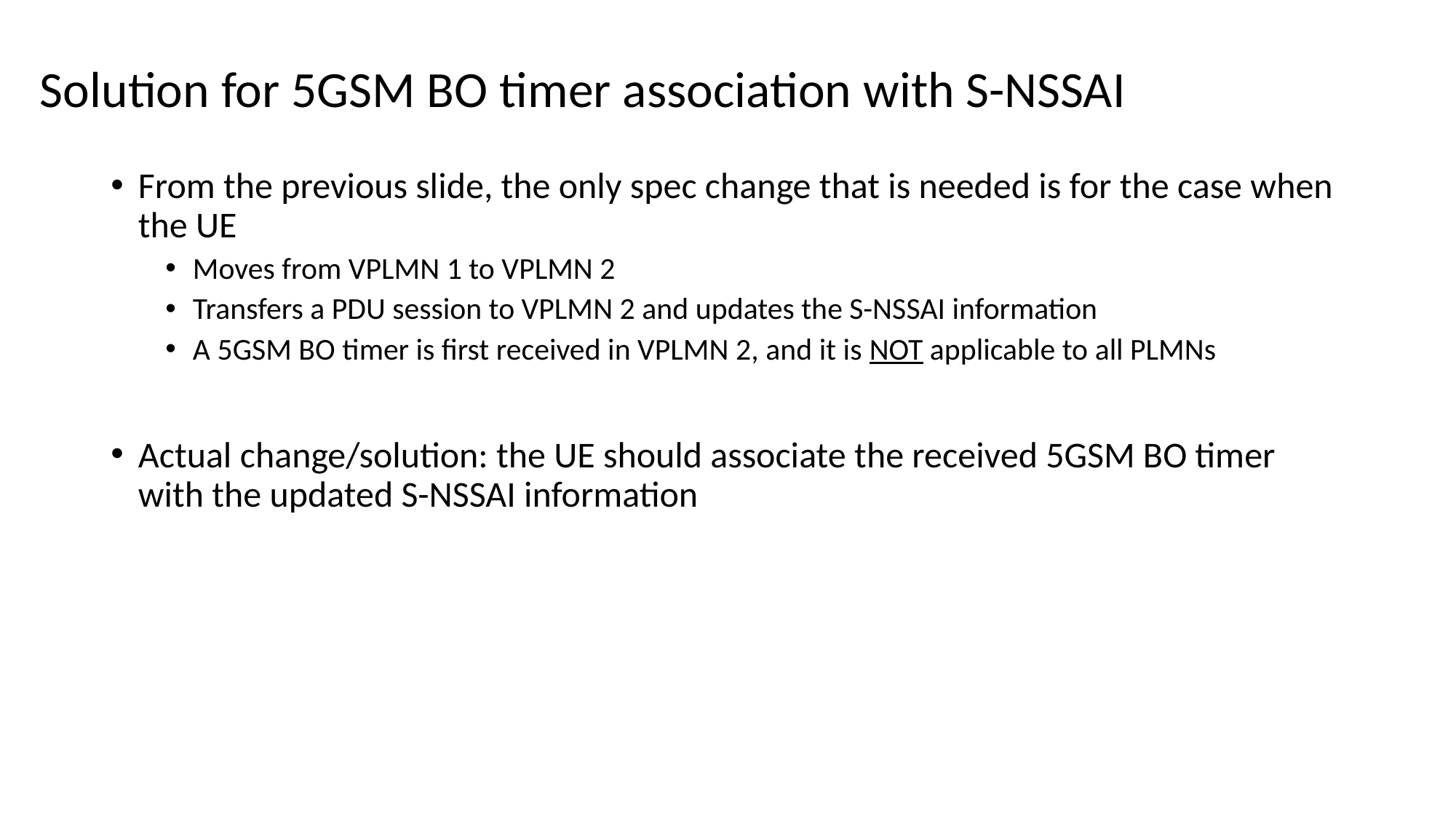

# Solution for 5GSM BO timer association with S-NSSAI
From the previous slide, the only spec change that is needed is for the case when the UE
Moves from VPLMN 1 to VPLMN 2
Transfers a PDU session to VPLMN 2 and updates the S-NSSAI information
A 5GSM BO timer is first received in VPLMN 2, and it is NOT applicable to all PLMNs

Actual change/solution: the UE should associate the received 5GSM BO timer with the updated S-NSSAI information